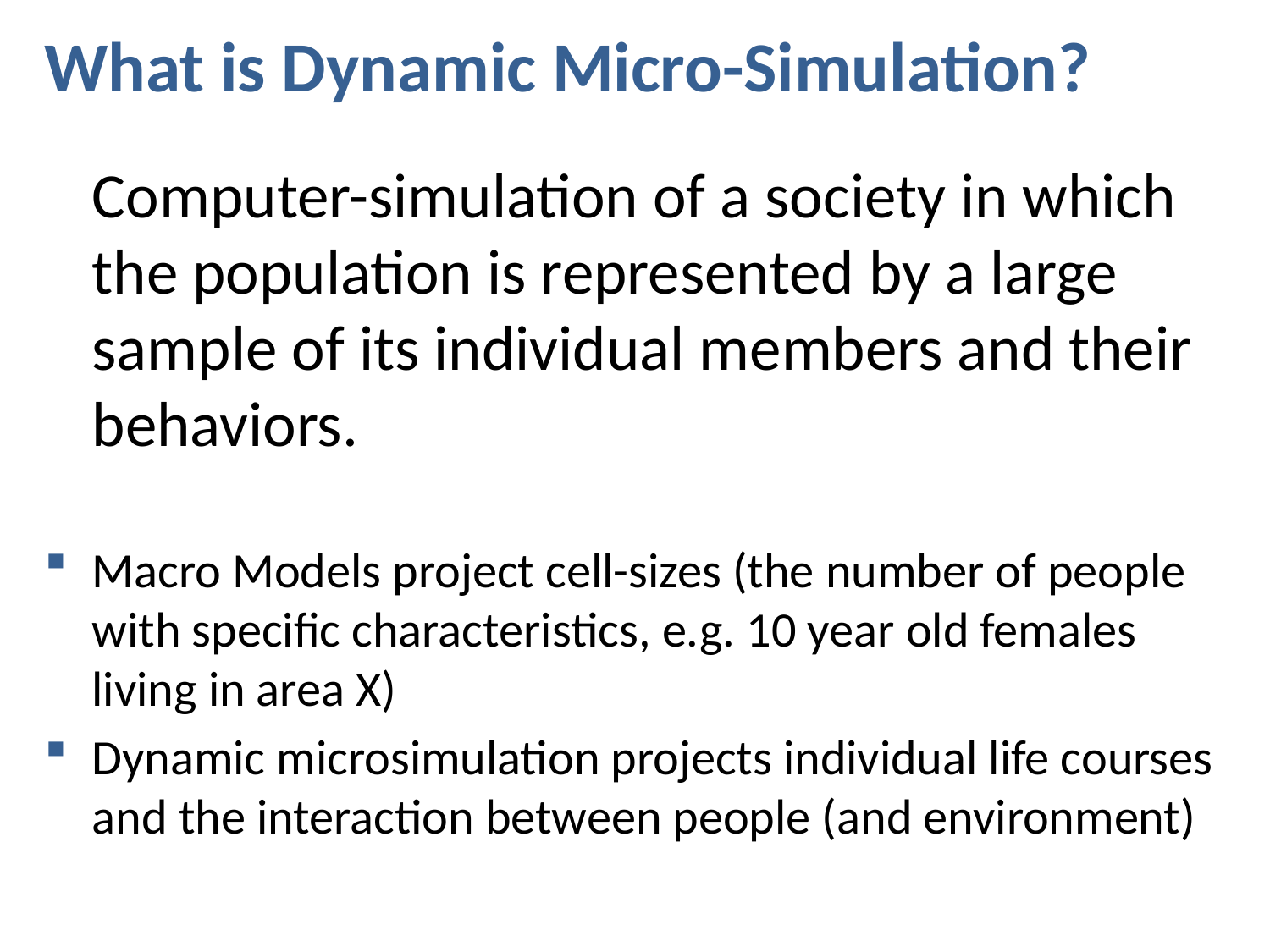

# What is Dynamic Micro-Simulation?
	Computer-simulation of a society in which the population is represented by a large sample of its individual members and their behaviors.

Macro Models project cell-sizes (the number of people with specific characteristics, e.g. 10 year old females living in area X)
Dynamic microsimulation projects individual life courses and the interaction between people (and environment)